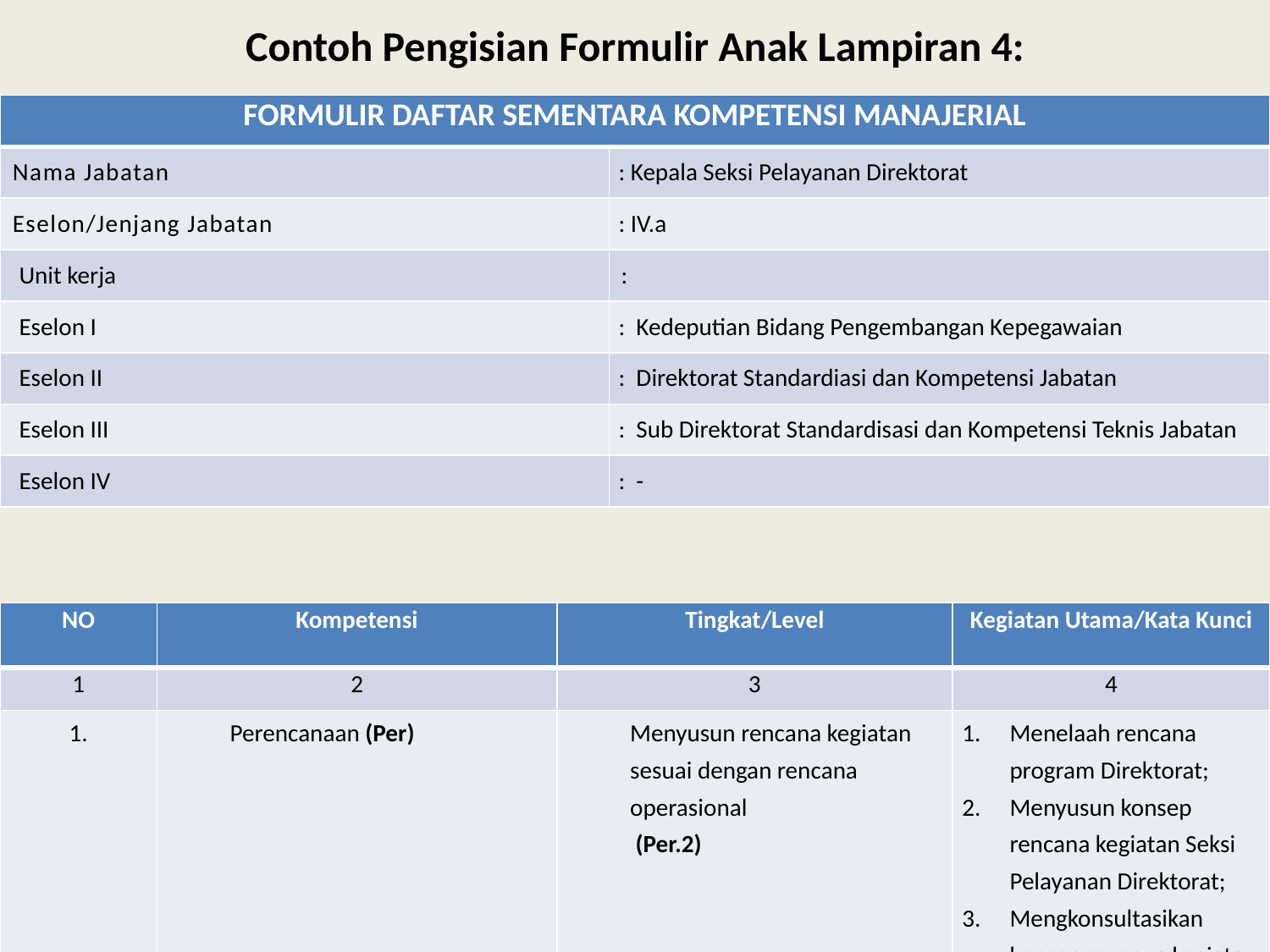

# Contoh Pengisian Formulir Anak Lampiran 4:
| FORMULIR DAFTAR SEMENTARA KOMPETENSI MANAJERIAL |  |
| --- | --- |
| Nama Jabatan | : Kepala Seksi Pelayanan Direktorat |
| Eselon/Jenjang Jabatan | : IV.a |
| Unit kerja | : |
| Eselon I | : Kedeputian Bidang Pengembangan Kepegawaian |
| Eselon II | : Direktorat Standardiasi dan Kompetensi Jabatan |
| Eselon III | : Sub Direktorat Standardisasi dan Kompetensi Teknis Jabatan |
| Eselon IV | : - |
| NO | Kompetensi | Tingkat/Level | Kegiatan Utama/Kata Kunci |
| --- | --- | --- | --- |
| 1 | 2 | 3 | 4 |
| 1. | Perencanaan (Per) | Menyusun rencana kegiatan sesuai dengan rencana operasional (Per.2) | Menelaah rencana program Direktorat; Menyusun konsep rencana kegiatan Seksi Pelayanan Direktorat; Mengkonsultasikan konsep rencana kegiatan dengan pimpinan untuk mendapatkan pengarahan. |
49